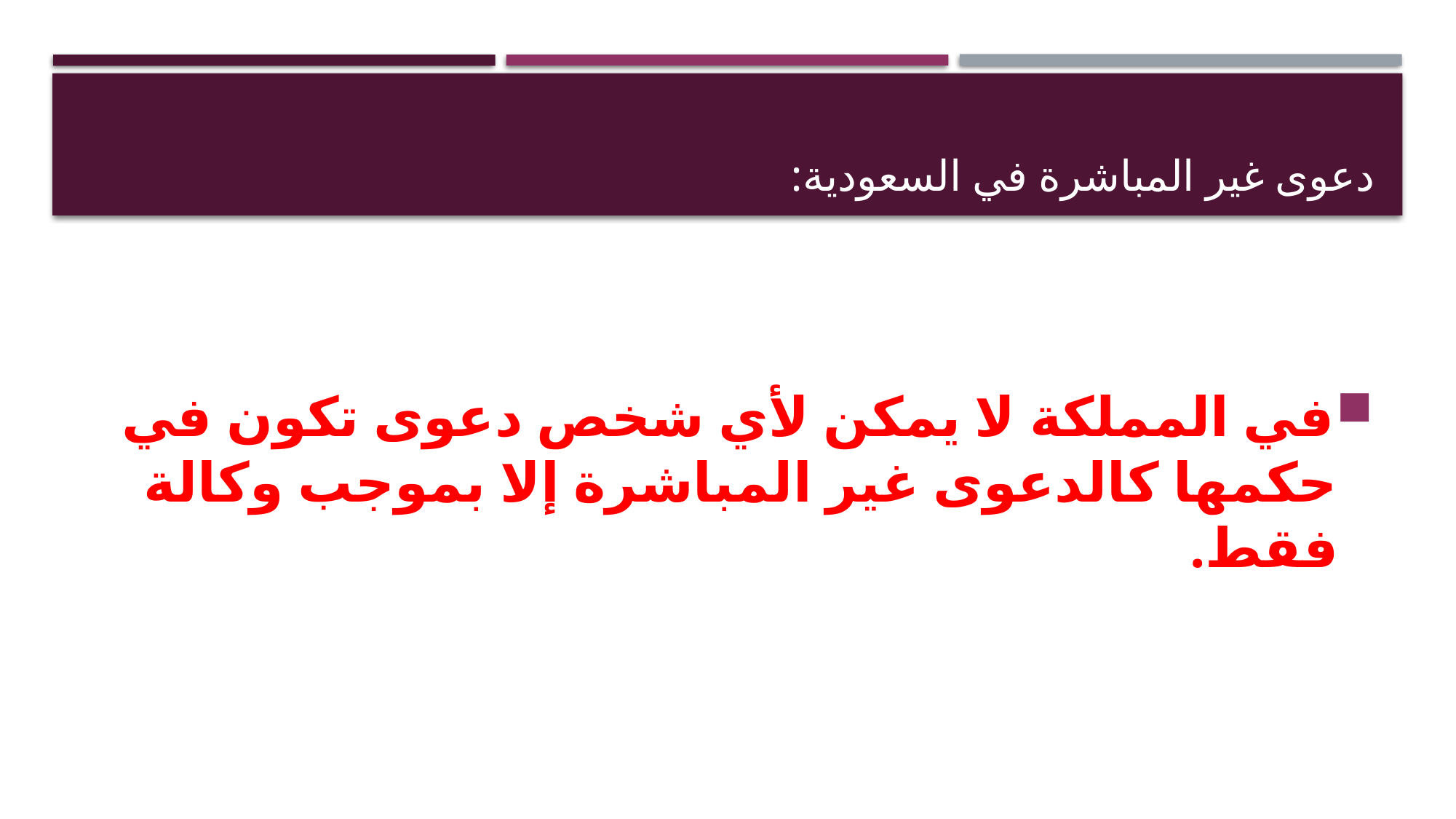

# دعوى غير المباشرة في السعودية:
في المملكة لا يمكن لأي شخص دعوى تكون في حكمها كالدعوى غير المباشرة إلا بموجب وكالة فقط.